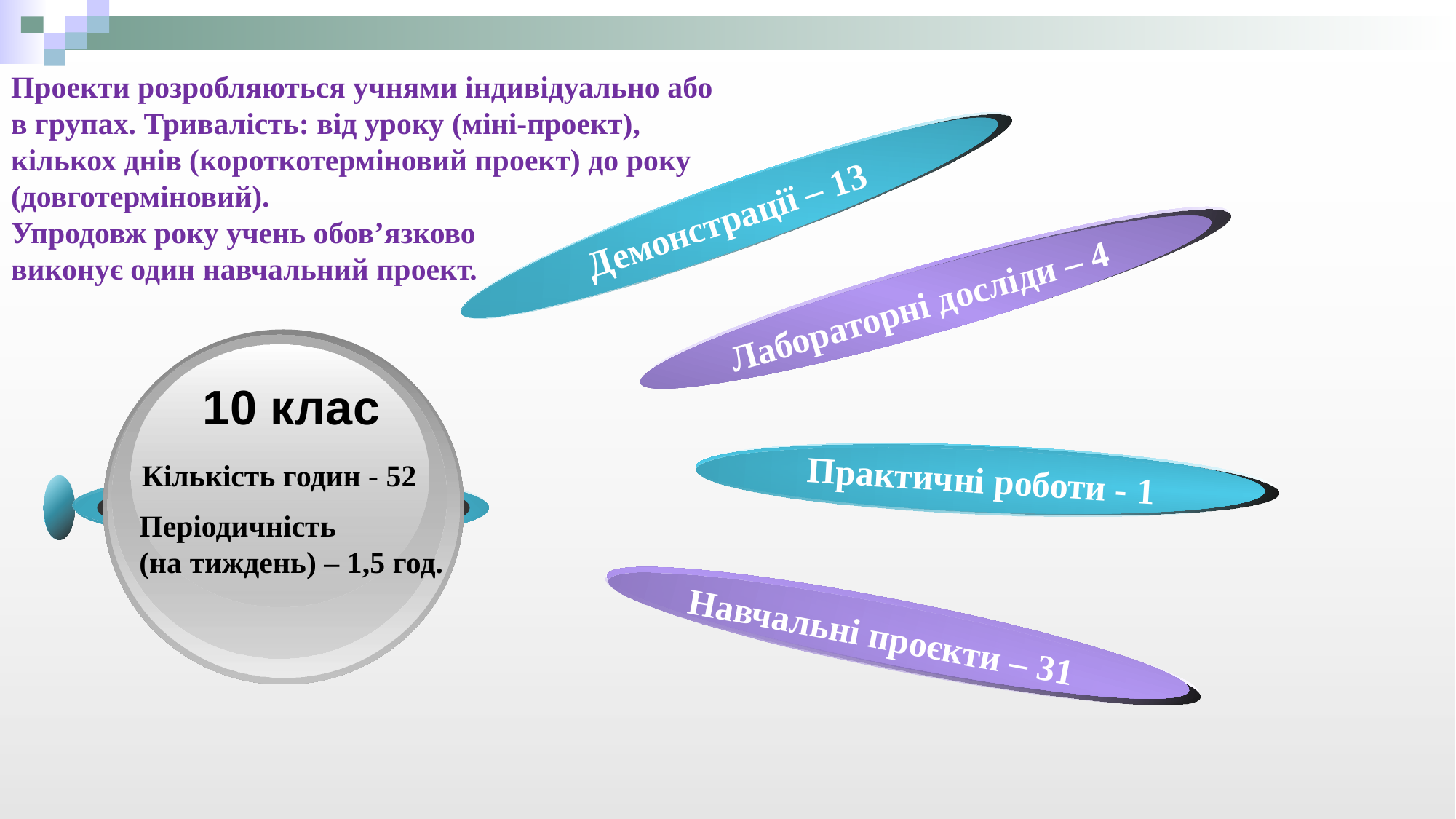

Демонстрації – 13

Проекти розробляються учнями індивідуально або в групах. Тривалість: від уроку (міні-проект), кількох днів (короткотерміновий проект) до року (довготерміновий).
Упродовж року учень обов’язково
виконує один навчальний проект.

Лабораторні досліди – 4

Практичні роботи - 1

10 клас
Кількість годин - 52

Навчальні проєкти – 31
Періодичність
(на тиждень) – 1,5 год.